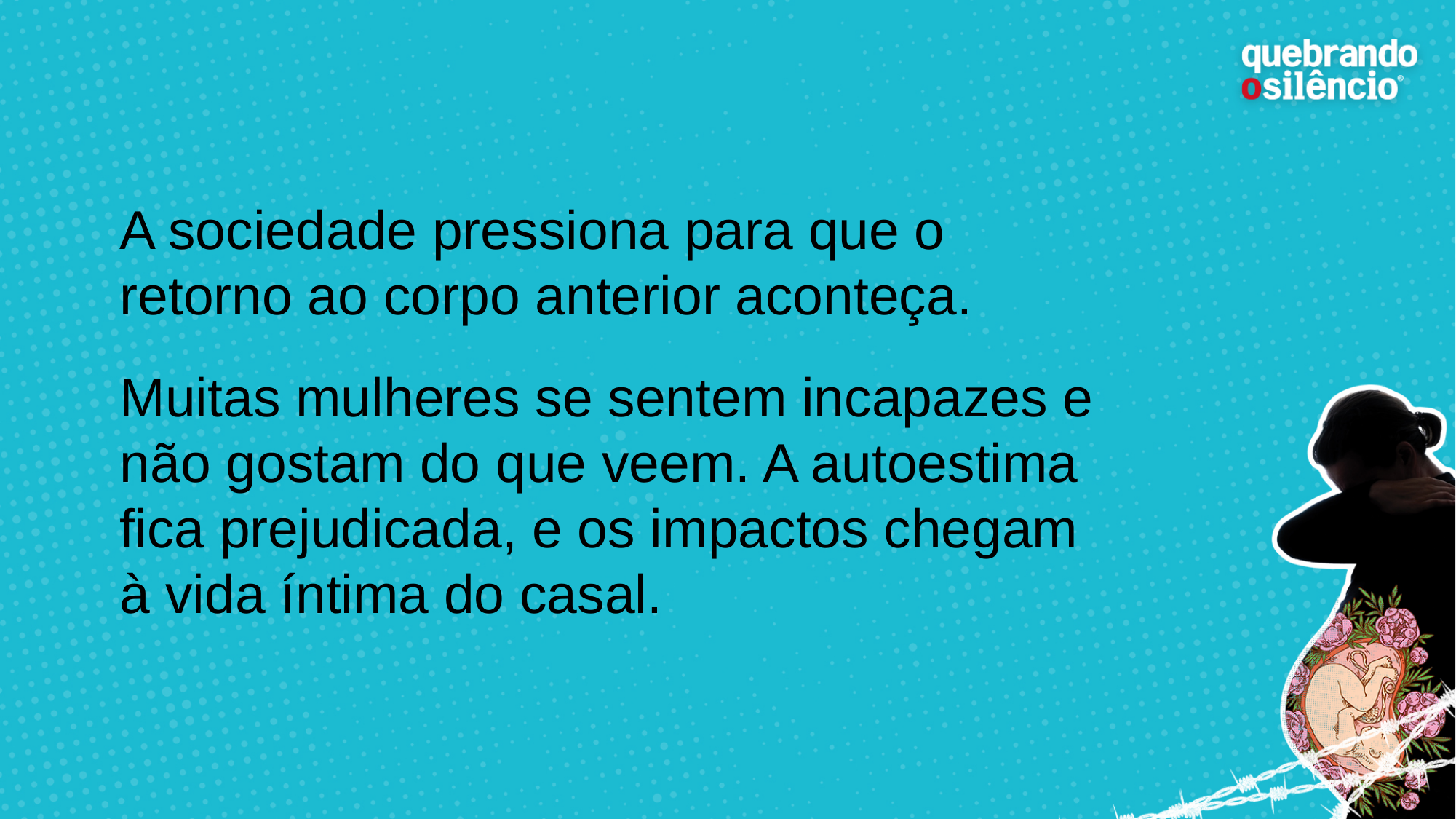

A sociedade pressiona para que o retorno ao corpo anterior aconteça.
Muitas mulheres se sentem incapazes e não gostam do que veem. A autoestima fica prejudicada, e os impactos chegam à vida íntima do casal.